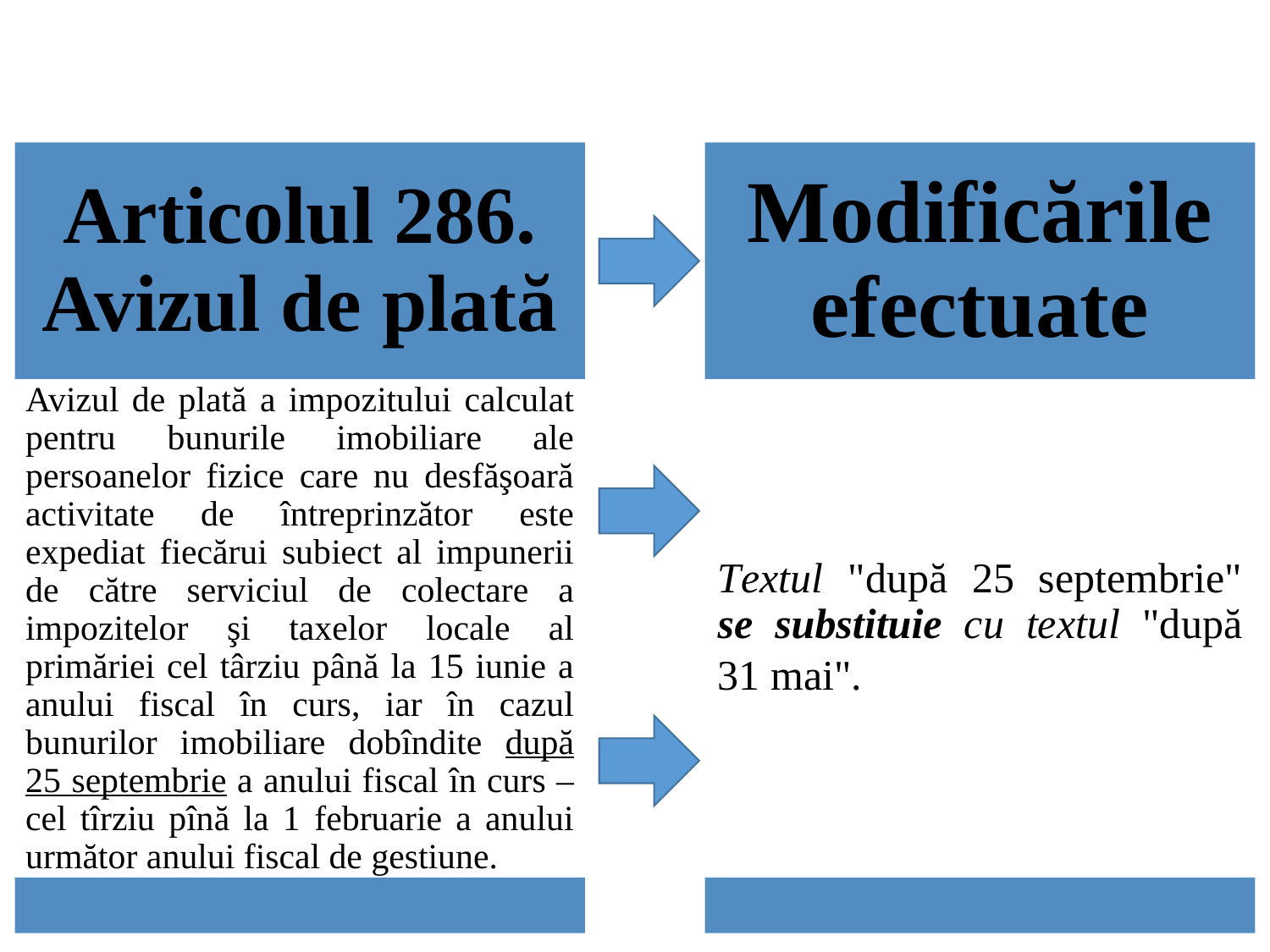

Articolul 286. Avizul de plată
Avizul de plată a impozitului calculat pentru bunurile imobiliare ale persoanelor fizice care nu desfăşoară activitate de întreprinzător este expediat fiecărui subiect al impunerii de către serviciul de colectare a impozitelor şi taxelor locale al primăriei cel târziu până la 15 iunie a anului fiscal în curs, iar în cazul bunurilor imobiliare dobîndite după 25 septembrie a anului fiscal în curs – cel tîrziu pînă la 1 februarie a anului următor anului fiscal de gestiune.
Modificările efectuate
Textul "după 25 septembrie" se substituie cu textul "după 31 mai".

7